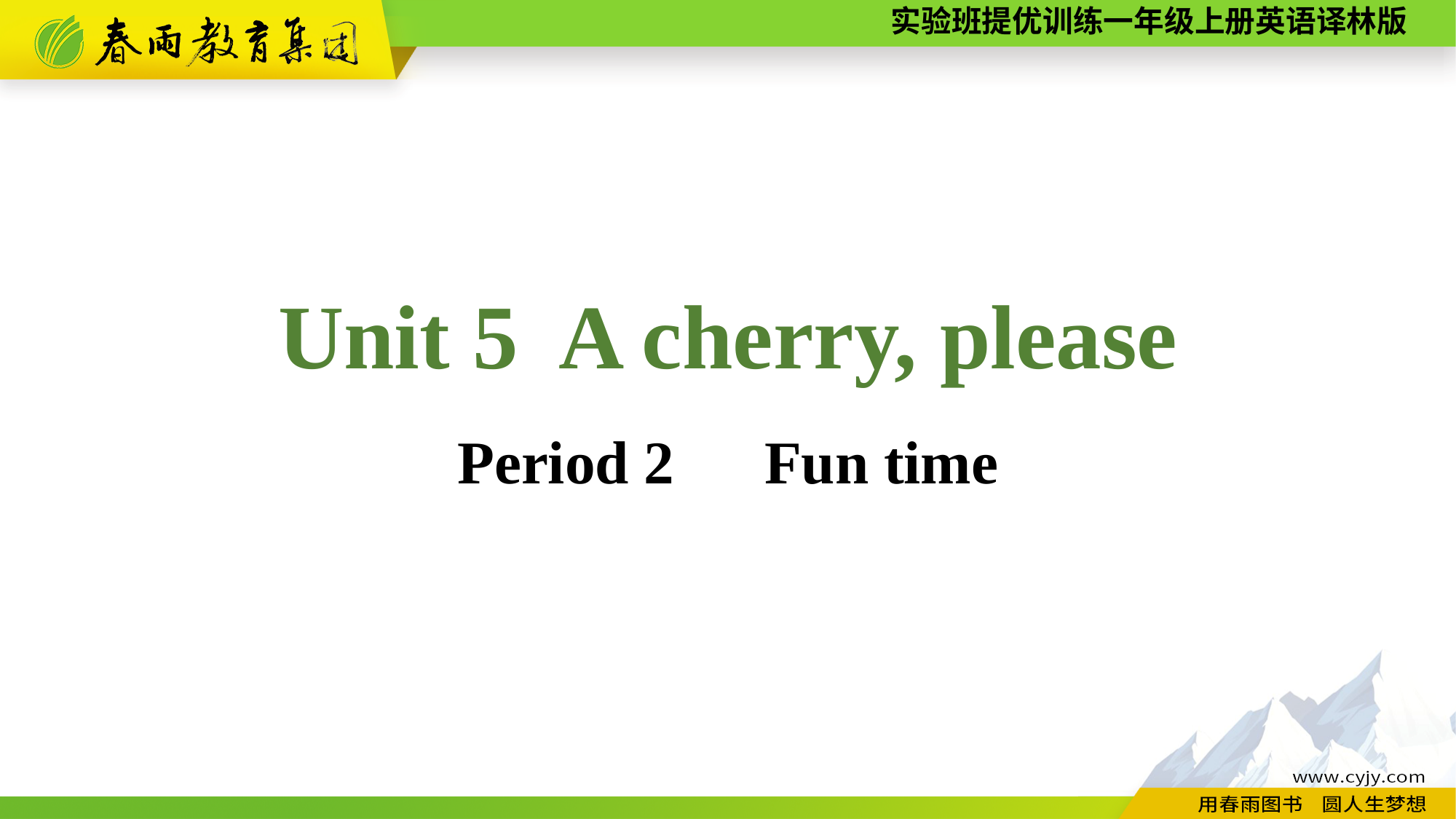

Unit 5  A cherry, please
Period 2　Fun time